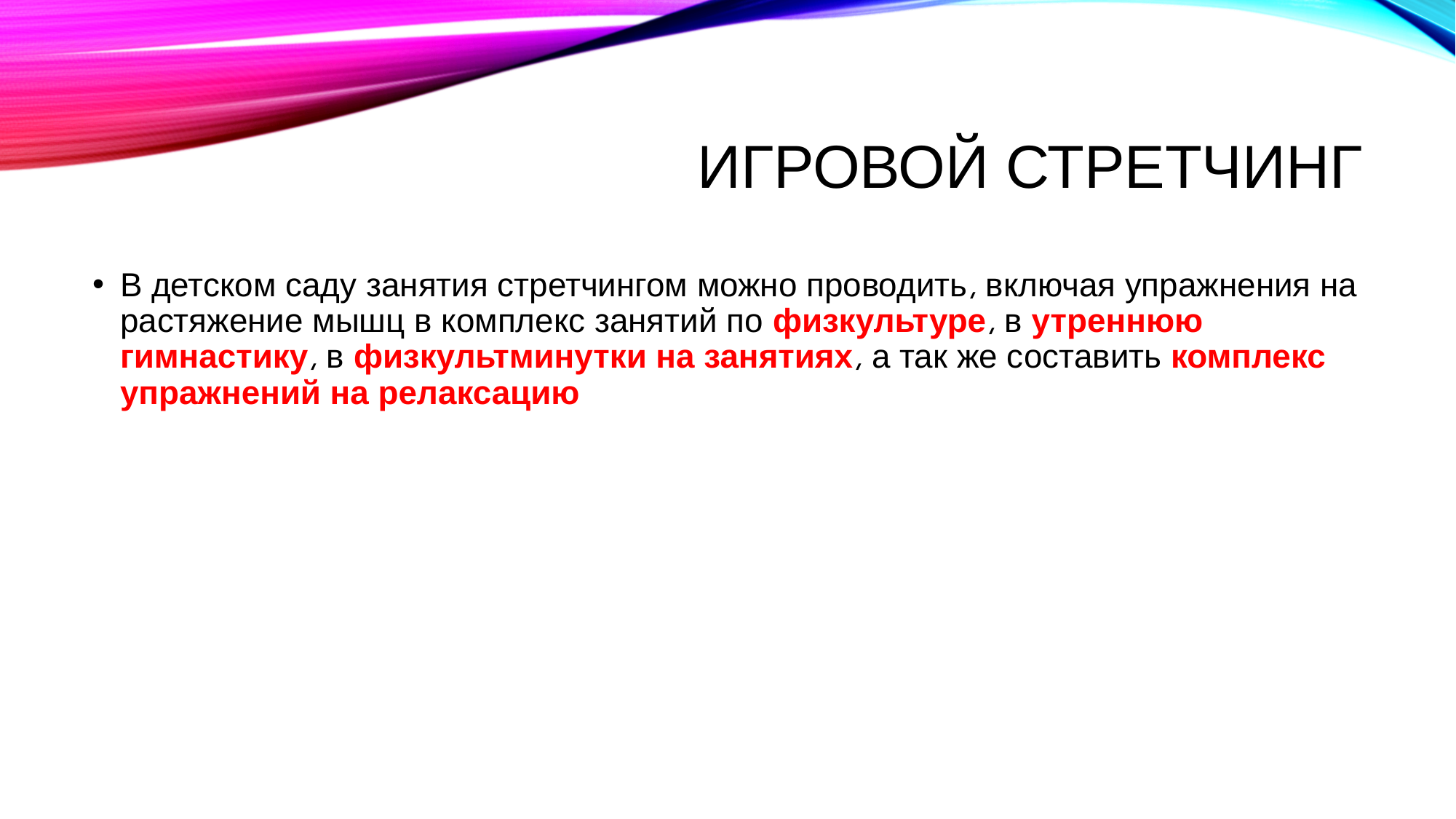

# ИГРОВОЙ СТРЕТЧИНГ
В детском саду занятия стретчингом можно проводить, включая упражнения на растяжение мышц в комплекс занятий по физкультуре, в утреннюю гимнастику, в физкультминутки на занятиях, а так же составить комплекс упражнений на релаксацию